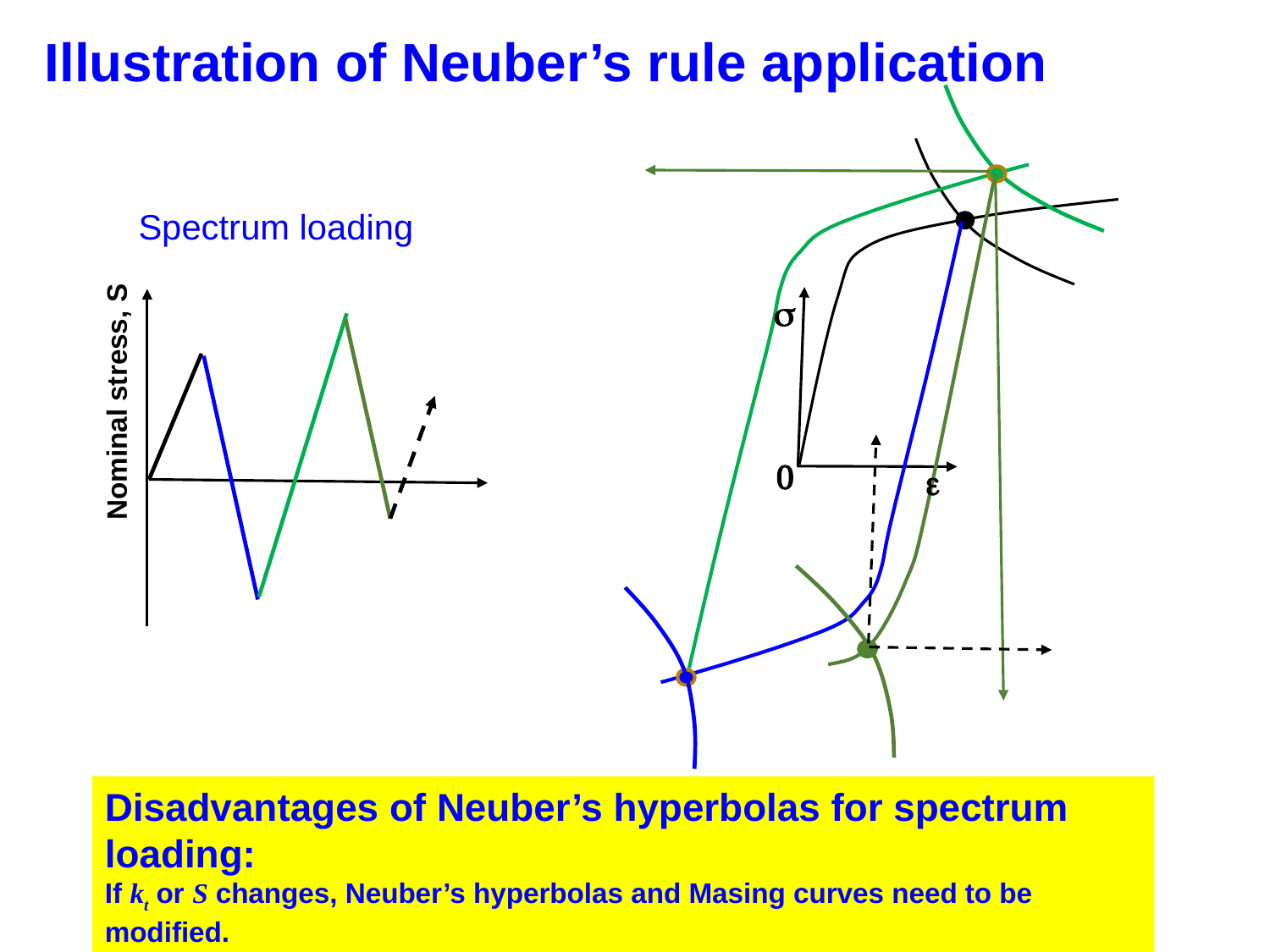

# Illustration of Neuber’s rule application

Spectrum loading

σ
Nominal stress, S
0
ε

Disadvantages of Neuber’s hyperbolas for spectrum loading:
If kt or S changes, Neuber’s hyperbolas and Masing curves need to be modified.